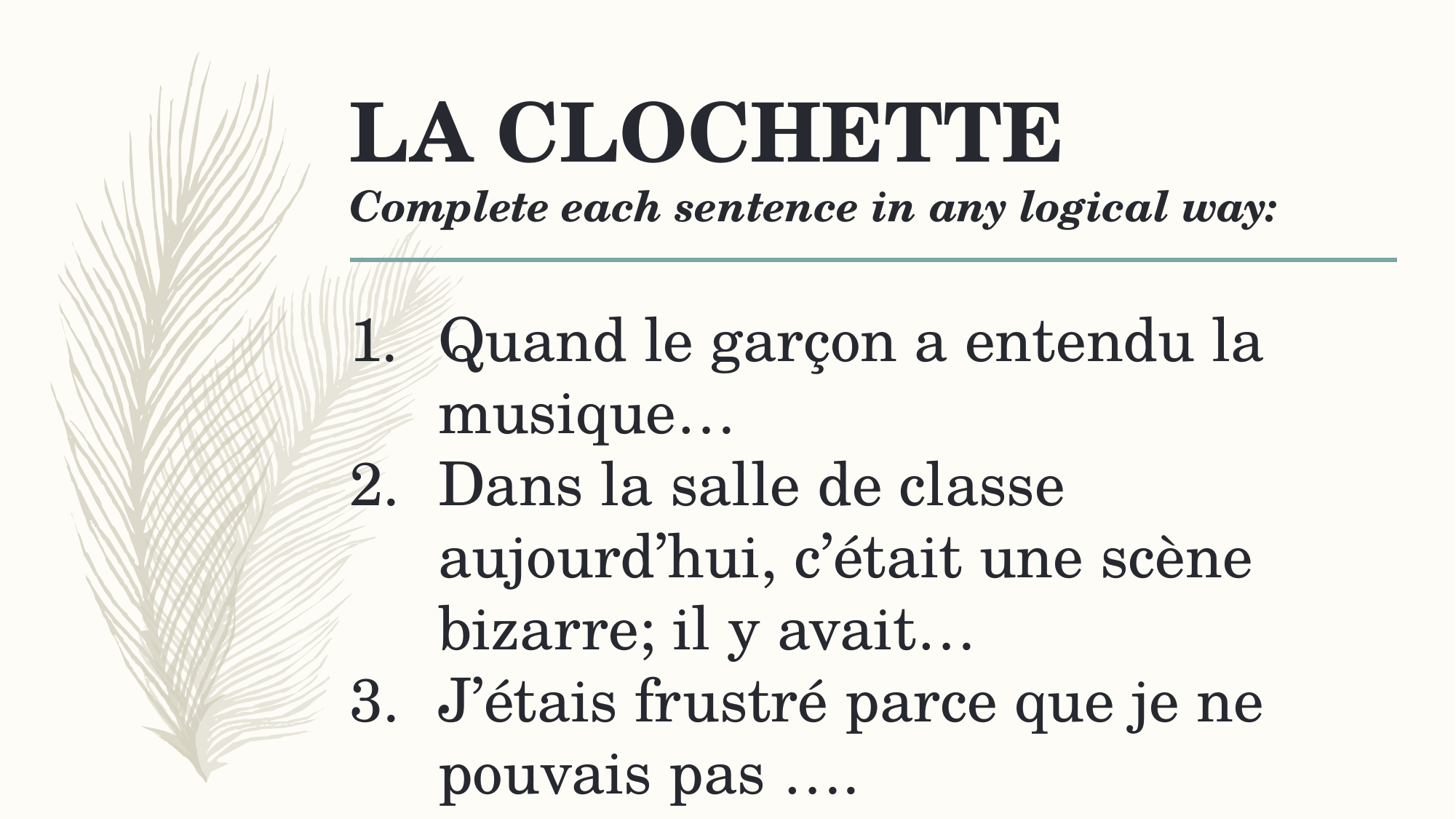

LA CLOCHETTE
Complete each sentence in any logical way:

Quand le garçon a entendu la musique…
Dans la salle de classe aujourd’hui, c’était une scène bizarre; il y avait…
J’étais frustré parce que je ne pouvais pas ….